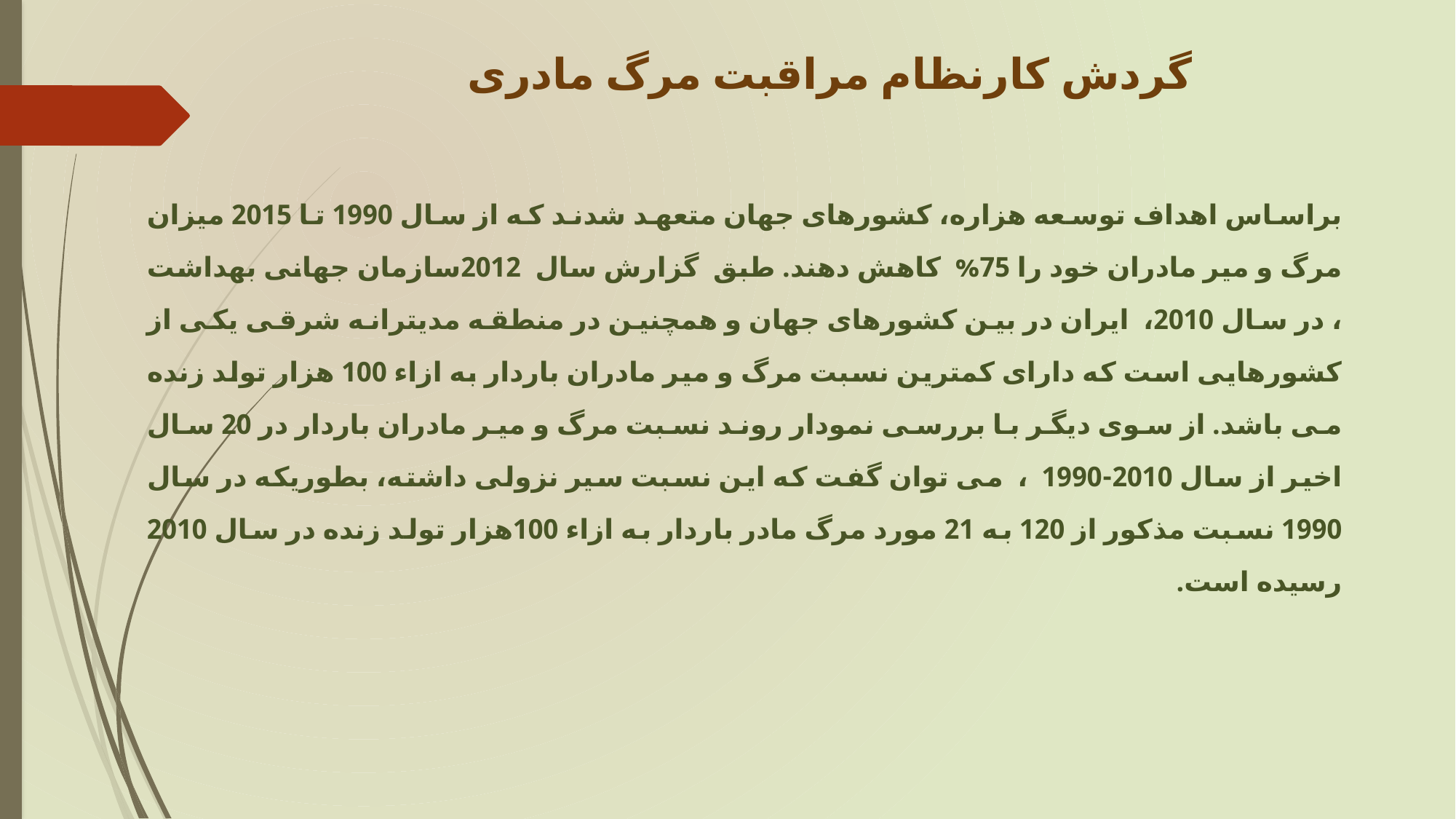

# گردش کارنظام مراقبت مرگ مادری
براساس اهداف توسعه هزاره، کشورهای جهان متعهد شدند که از سال 1990 تا 2015 میزان مرگ و میر مادران خود را 75%  کاهش دهند. طبق  گزارش سال  2012سازمان جهانی بهداشت ، در سال 2010،  ایران در بین کشورهای جهان و همچنین در منطقه مدیترانه شرقی یکی از کشورهایی است که دارای کمترین نسبت مرگ و میر مادران باردار به ازاء 100 هزار تولد زنده می باشد. از سوی دیگر با بررسی نمودار روند نسبت مرگ و میر مادران باردار در 20 سال اخیر از سال 2010-1990  ،  می توان گفت که این نسبت سیر نزولی داشته، بطوریکه در سال 1990 نسبت مذکور از 120 به 21 مورد مرگ مادر باردار به ازاء 100هزار تولد زنده در سال 2010 رسیده است.